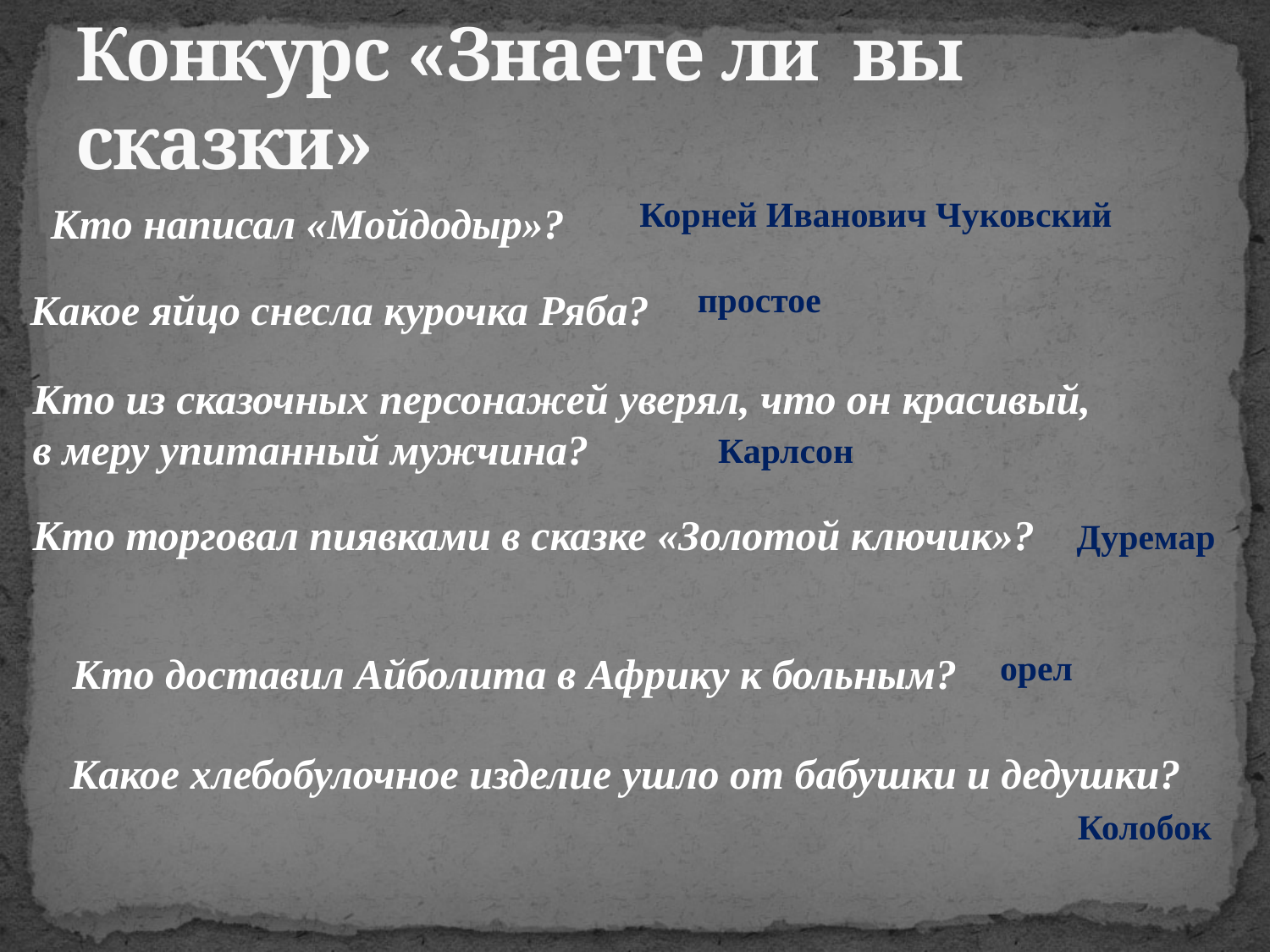

# Конкурс «Знаете ли  вы сказки»
Корней Иванович Чуковский
Кто написал «Мойдодыр»?

простое

Какое яйцо снесла курочка Ряба?

Кто из сказочных персонажей уверял, что он красивый,
в меру упитанный мужчина?
Карлсон

Кто торговал пиявками в сказке «Золотой ключик»?
  Дуремар

Кто доставил Айболита в Африку к больным?
орел

Какое хлебобулочное изделие ушло от бабушки и дедушки?
Колобок